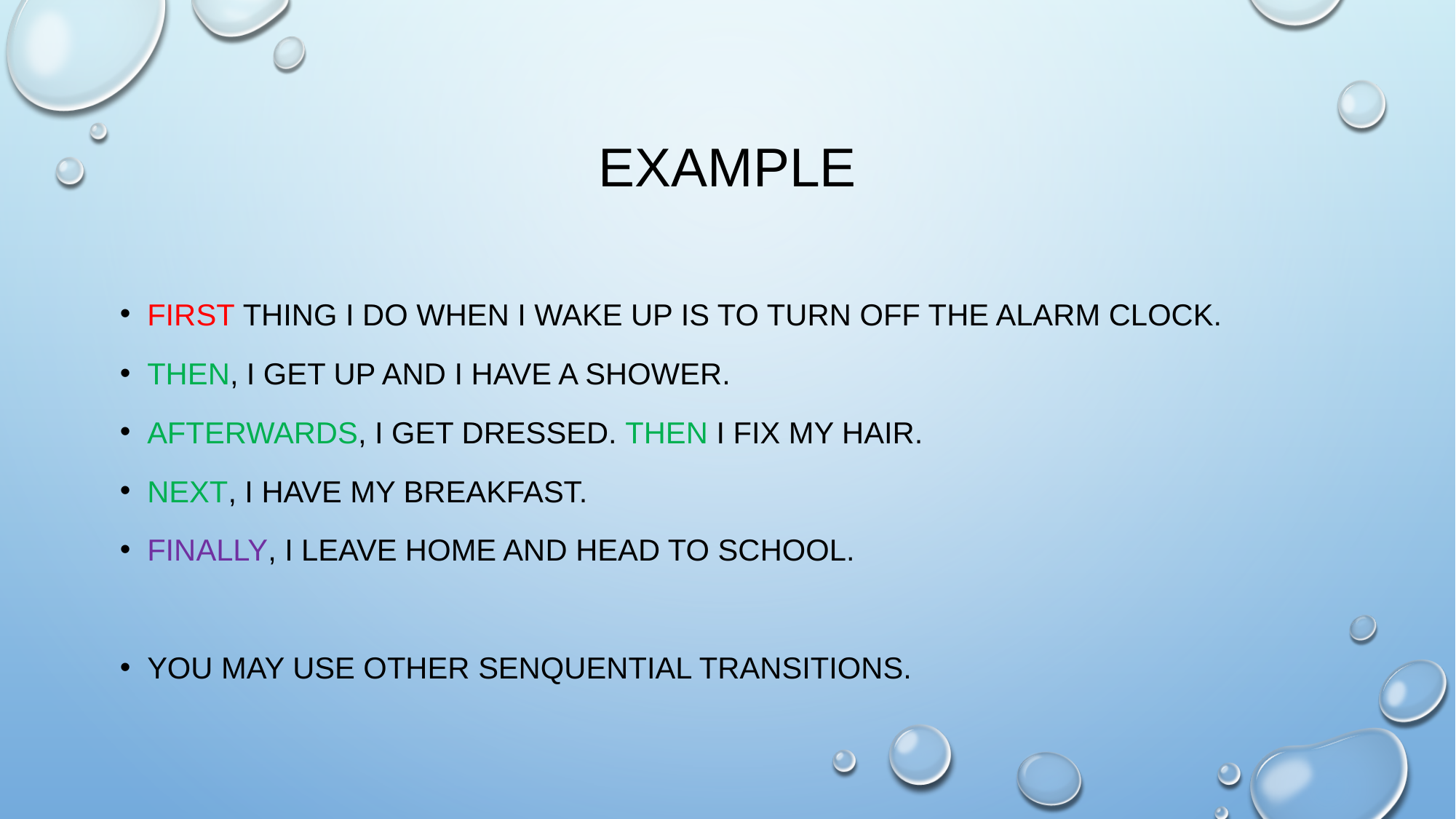

# Example
First thing I do when I wake up is to turn off the alarm clock.
Then, I get up and I have a shower.
Afterwards, I get dressed. Then I fix my hair.
Next, I have my breakfast.
Finally, I leave home and head to school.

You may use other senquential transitions.